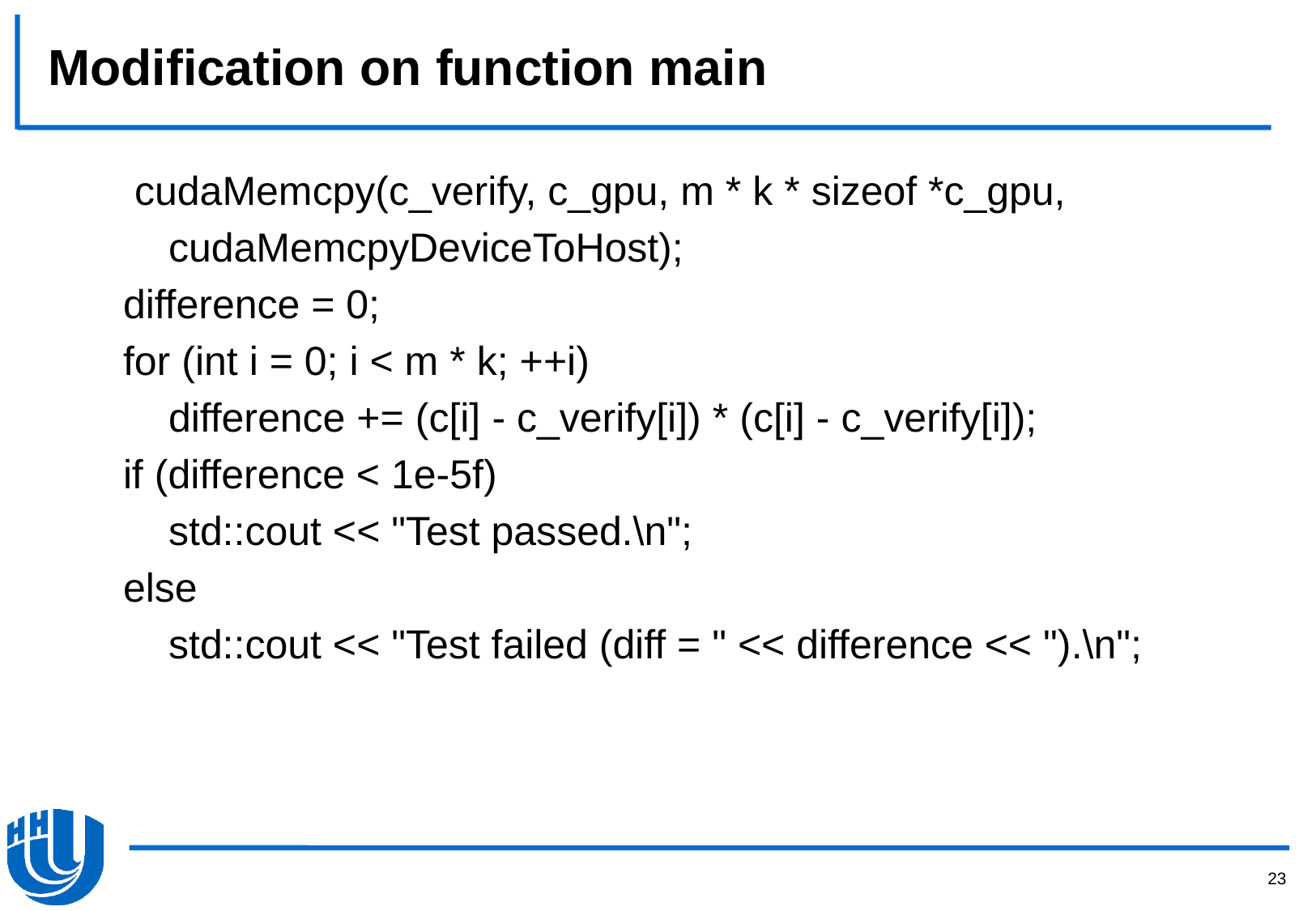

# Modification on function main
     cudaMemcpy(c_verify, c_gpu, m * k * sizeof *c_gpu,
        cudaMemcpyDeviceToHost);
    difference = 0;
    for (int i = 0; i < m * k; ++i)
        difference += (c[i] - c_verify[i]) * (c[i] - c_verify[i]);
    if (difference < 1e-5f)
        std::cout << "Test passed.\n";
    else
        std::cout << "Test failed (diff = " << difference << ").\n";
23